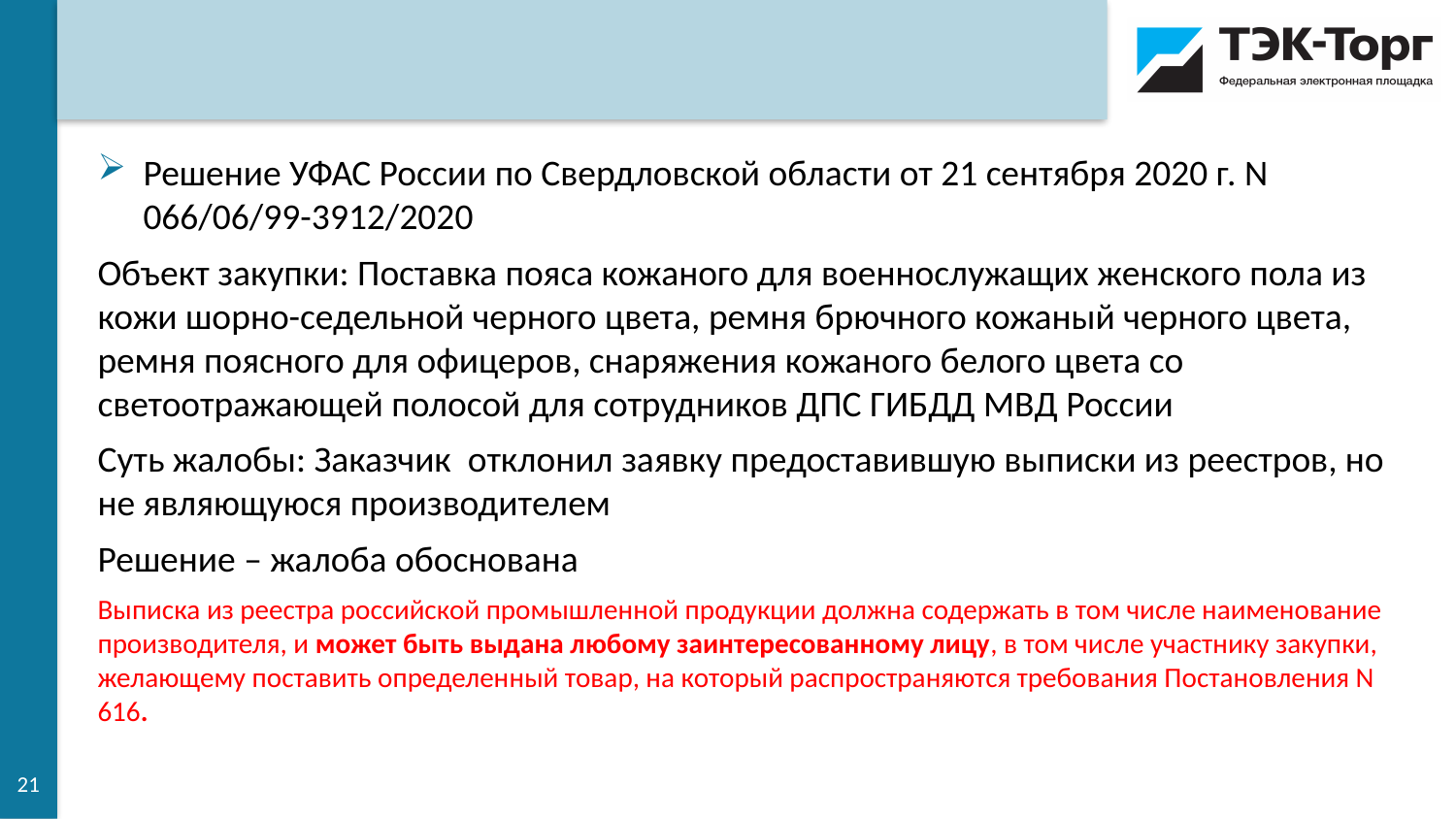

Решение УФАС России по Свердловской области от 21 сентября 2020 г. N 066/06/99-3912/2020
Объект закупки: Поставка пояса кожаного для военнослужащих женского пола из кожи шорно-седельной черного цвета, ремня брючного кожаный черного цвета, ремня поясного для офицеров, снаряжения кожаного белого цвета со светоотражающей полосой для сотрудников ДПС ГИБДД МВД России
Суть жалобы: Заказчик  отклонил заявку предоставившую выписки из реестров, но не являющуюся производителем
Решение – жалоба обоснована
Выписка из реестра российской промышленной продукции должна содержать в том числе наименование производителя, и может быть выдана любому заинтересованному лицу, в том числе участнику закупки, желающему поставить определенный товар, на который распространяются требования Постановления N 616.
21